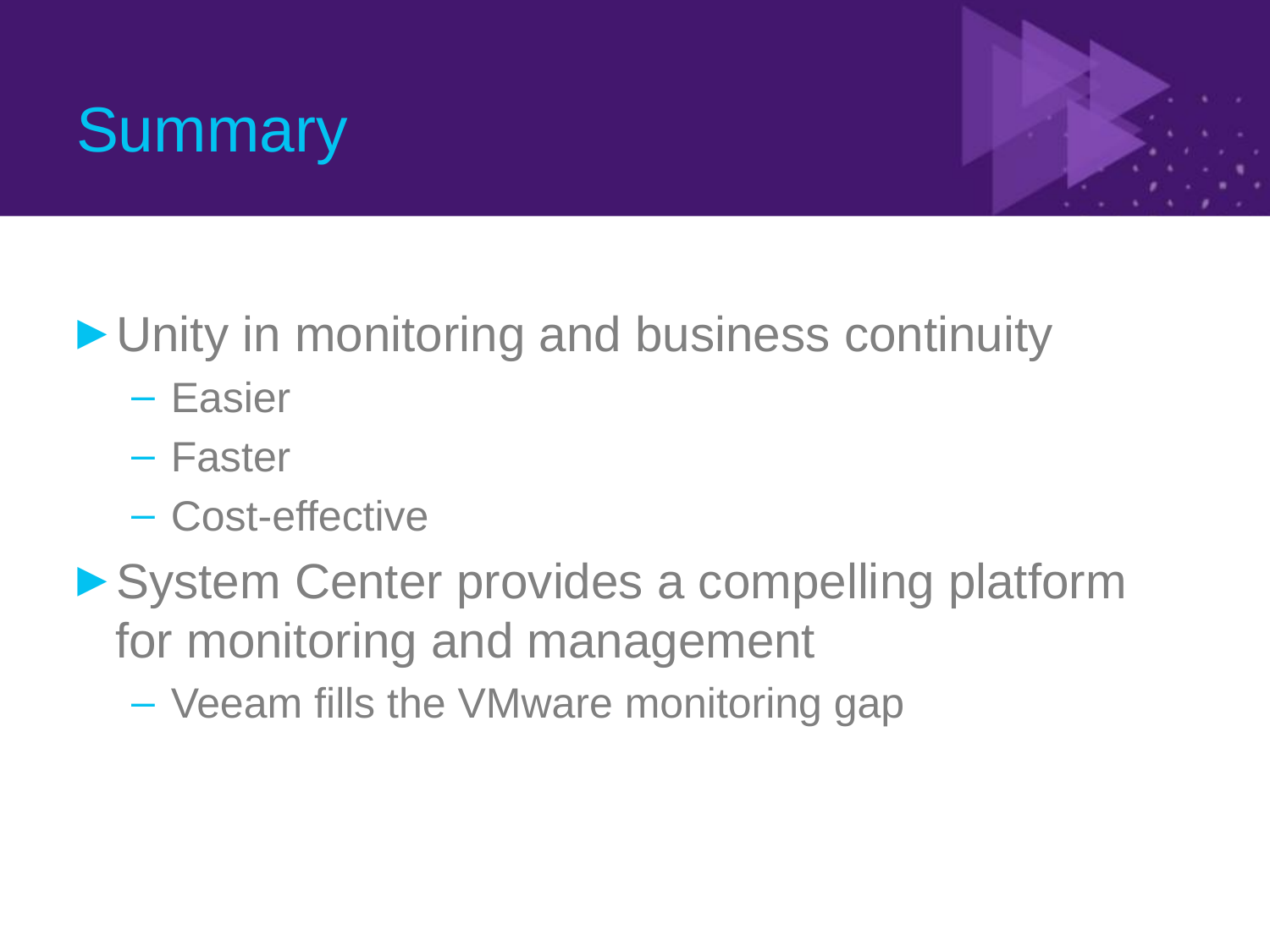

# Summary
Unity in monitoring and business continuity
Easier
Faster
Cost-effective
System Center provides a compelling platform for monitoring and management
Veeam fills the VMware monitoring gap